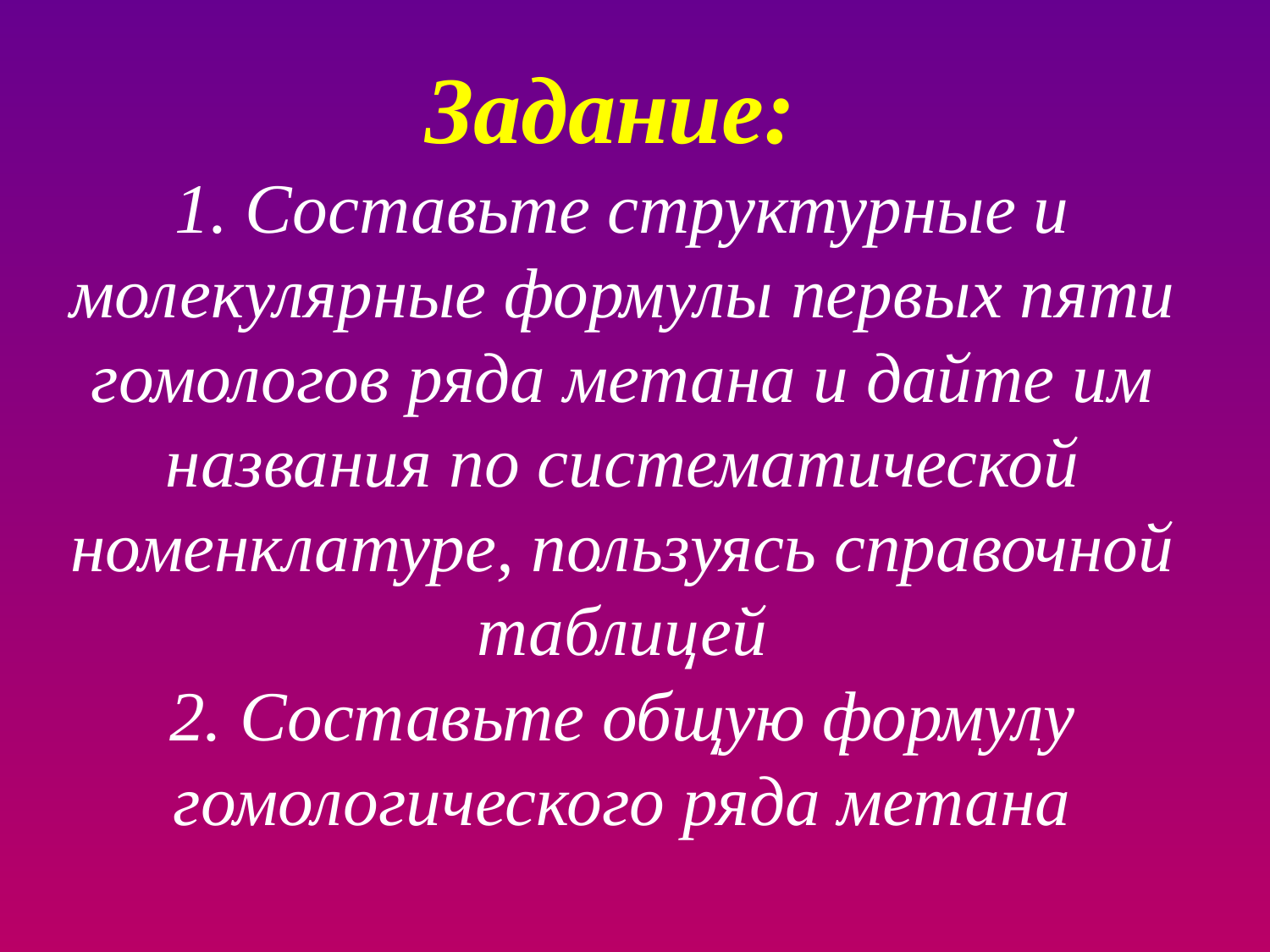

# Задание: 1. Составьте структурные и молекулярные формулы первых пяти гомологов ряда метана и дайте им названия по систематической номенклатуре, пользуясь справочной таблицей 2. Составьте общую формулу гомологического ряда метана